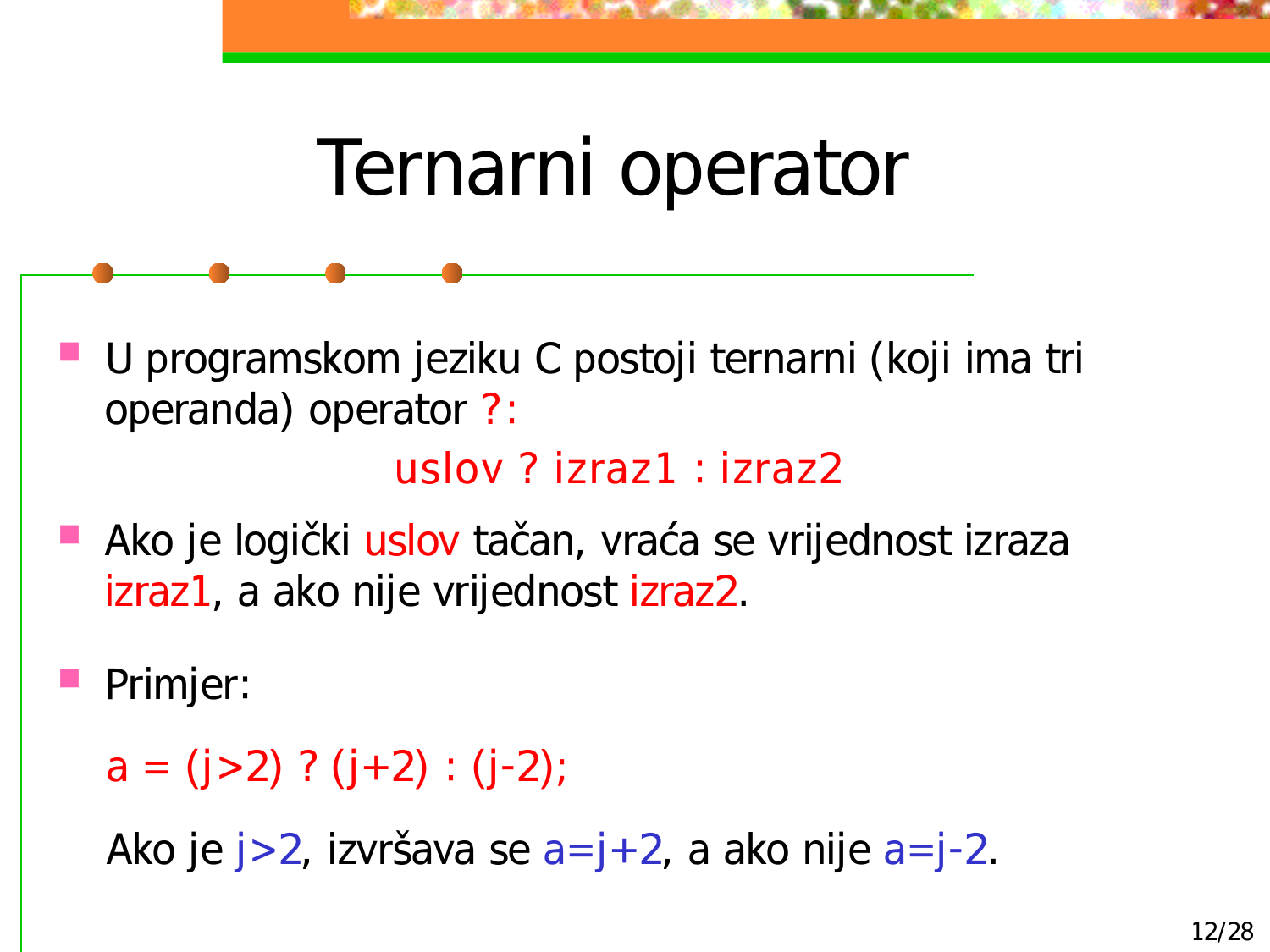

# Ternarni operator
U programskom jeziku C postoji ternarni (koji ima tri operanda) operator ?:
uslov ? izraz1 : izraz2
Ako je logički uslov tačan, vraća se vrijednost izraza izraz1, a ako nije vrijednost izraz2.
Primjer:
a = (j>2) ? (j+2) : (j-2);
Ako je j>2, izvršava se a=j+2, a ako nije a=j-2.
12/28